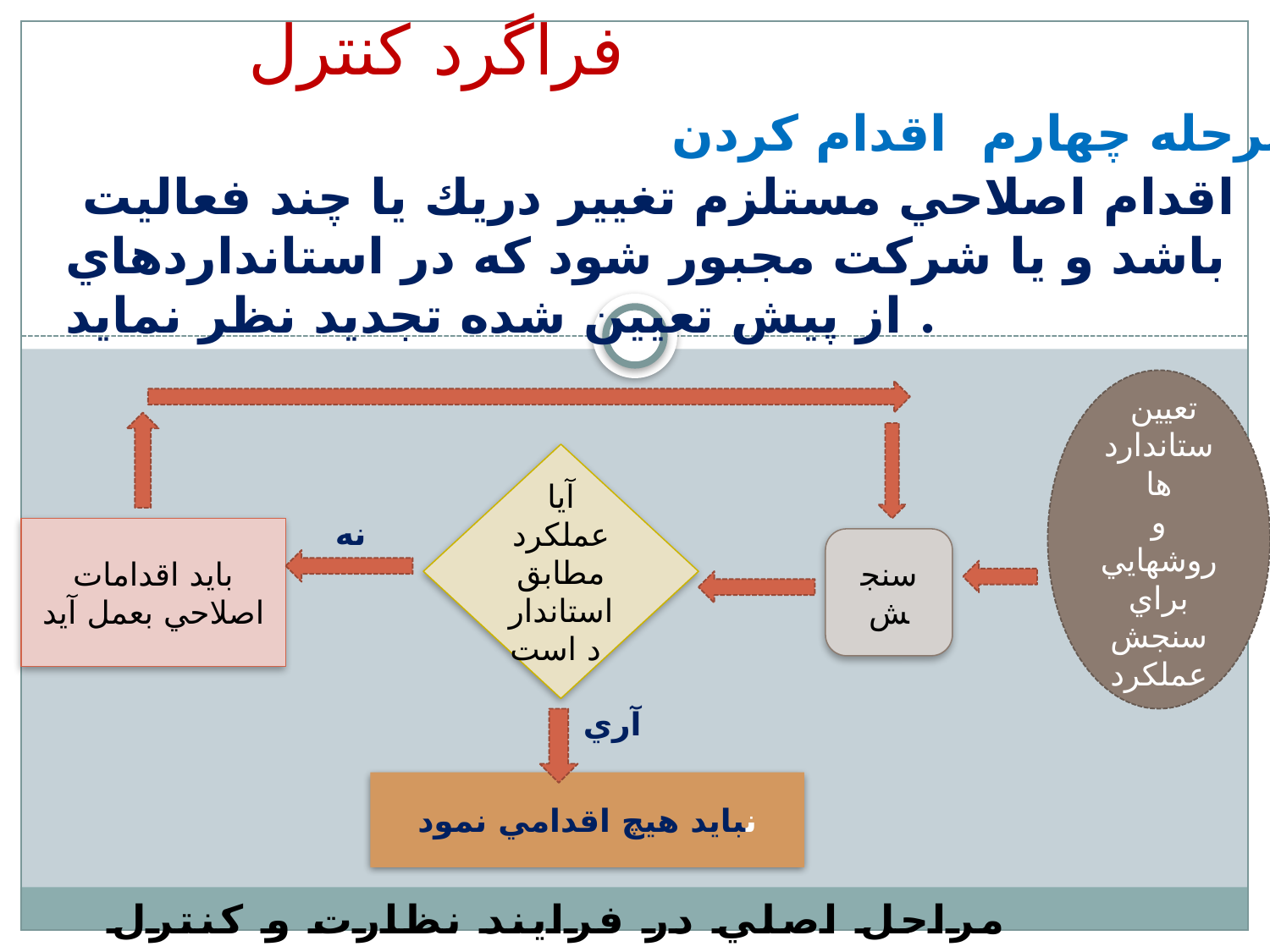

# فراگرد كنترل
 مرحله چهارم  اقدام کردن :
 اقدام اصلاحي مستلزم تغيير دريك يا چند فعاليت باشد و يا شركت مجبور شود كه در استانداردهاي از پيش تعيين شده تجديد نظر نمايد .
تعيين  ستاندارد ها
و روشهايي براي سنجش عملكرد

آيا عملكرد مطابق استاندارد است
 نه
بايد اقدامات اصلاحي بعمل آيد
سنجش

 آري

نبايد هيچ اقدامي نمود
              مراحل اصلي در فرايند نظارت و كنترل